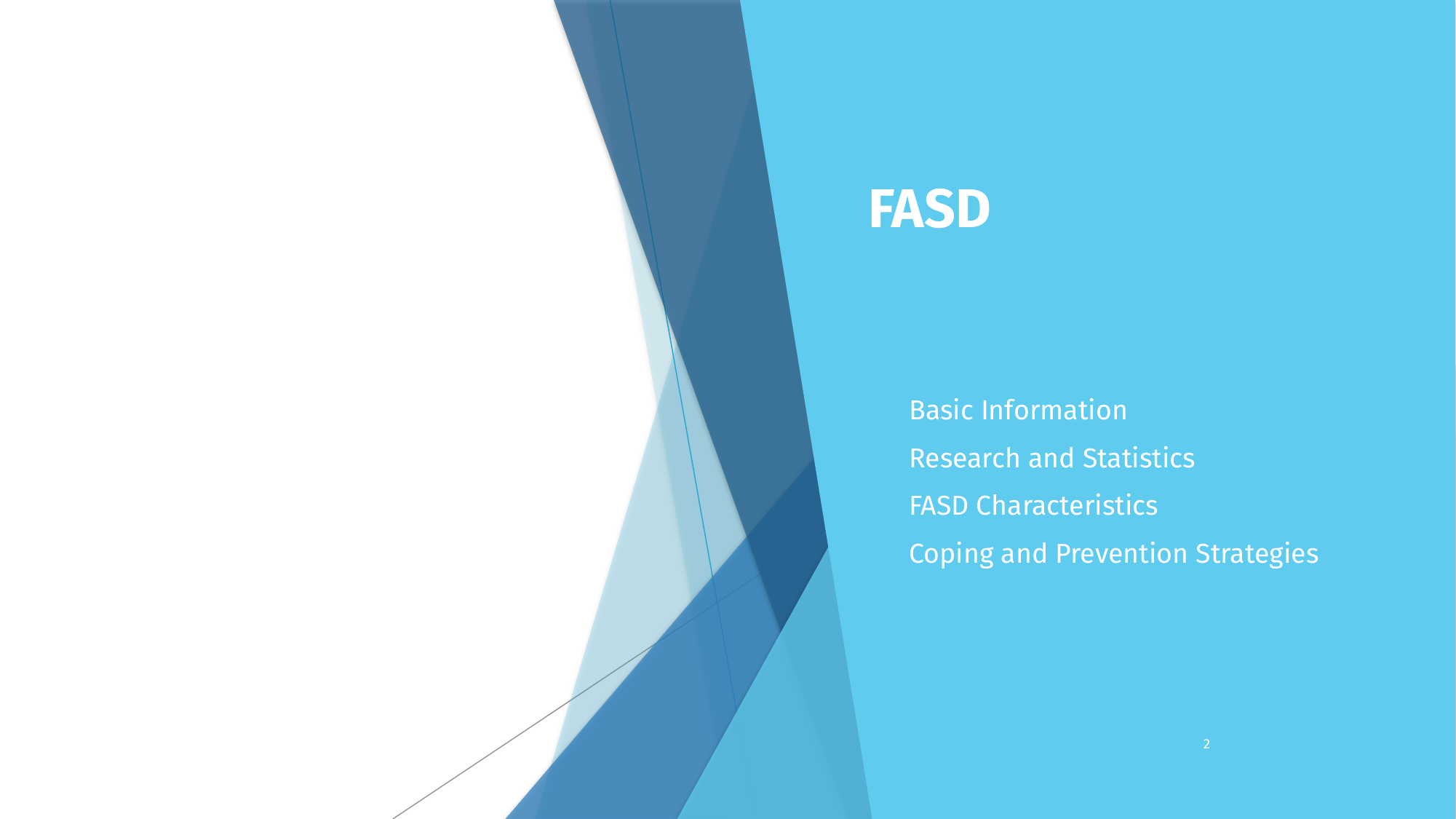

# FASD

Basic Information
Research and Statistics
FASD Characteristics
Coping and Prevention Strategies

2